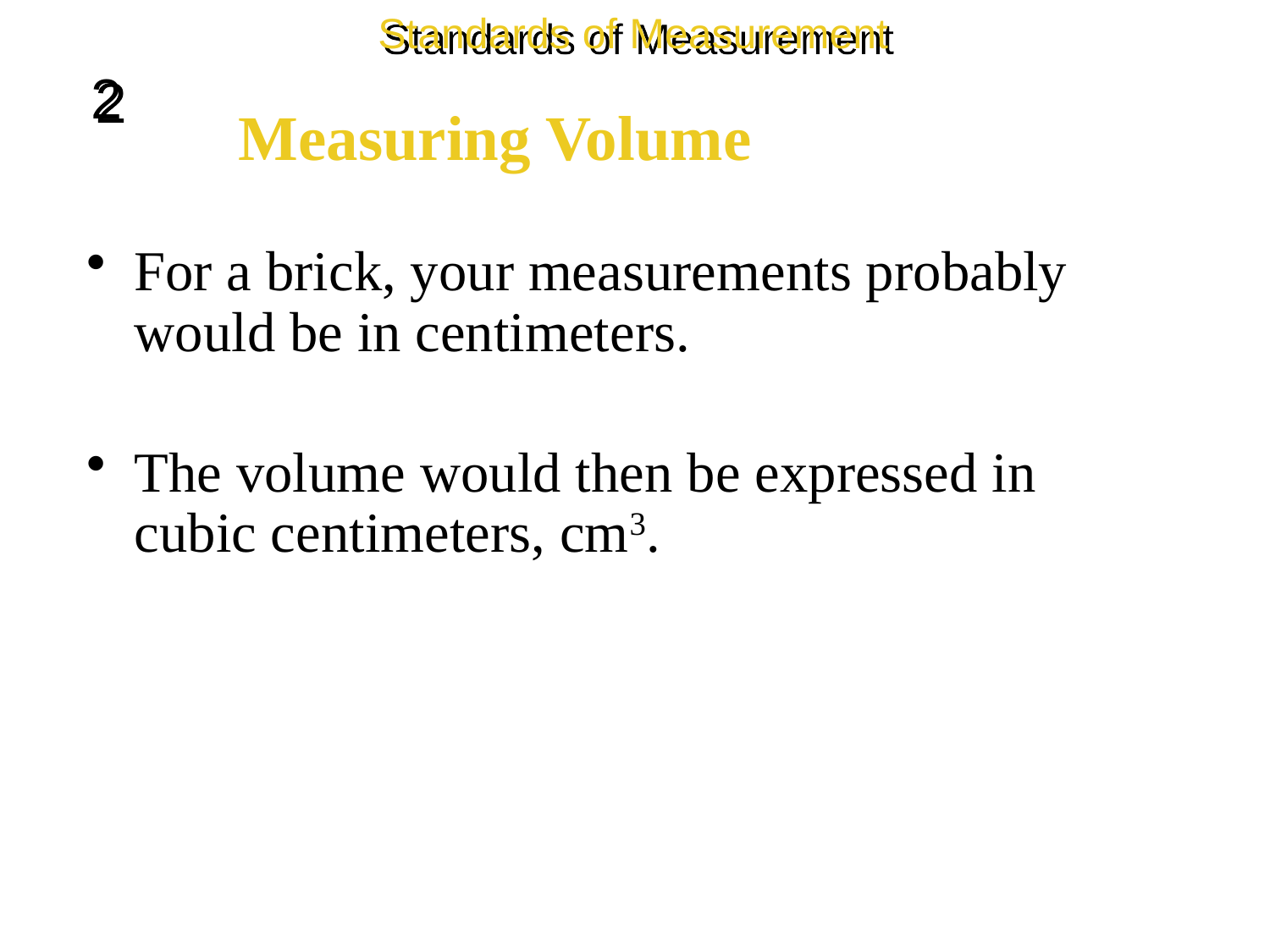

Standards of Measurement
2
Measuring Volume
For a brick, your measurements probably would be in centimeters.
The volume would then be expressed in cubic centimeters, cm3.